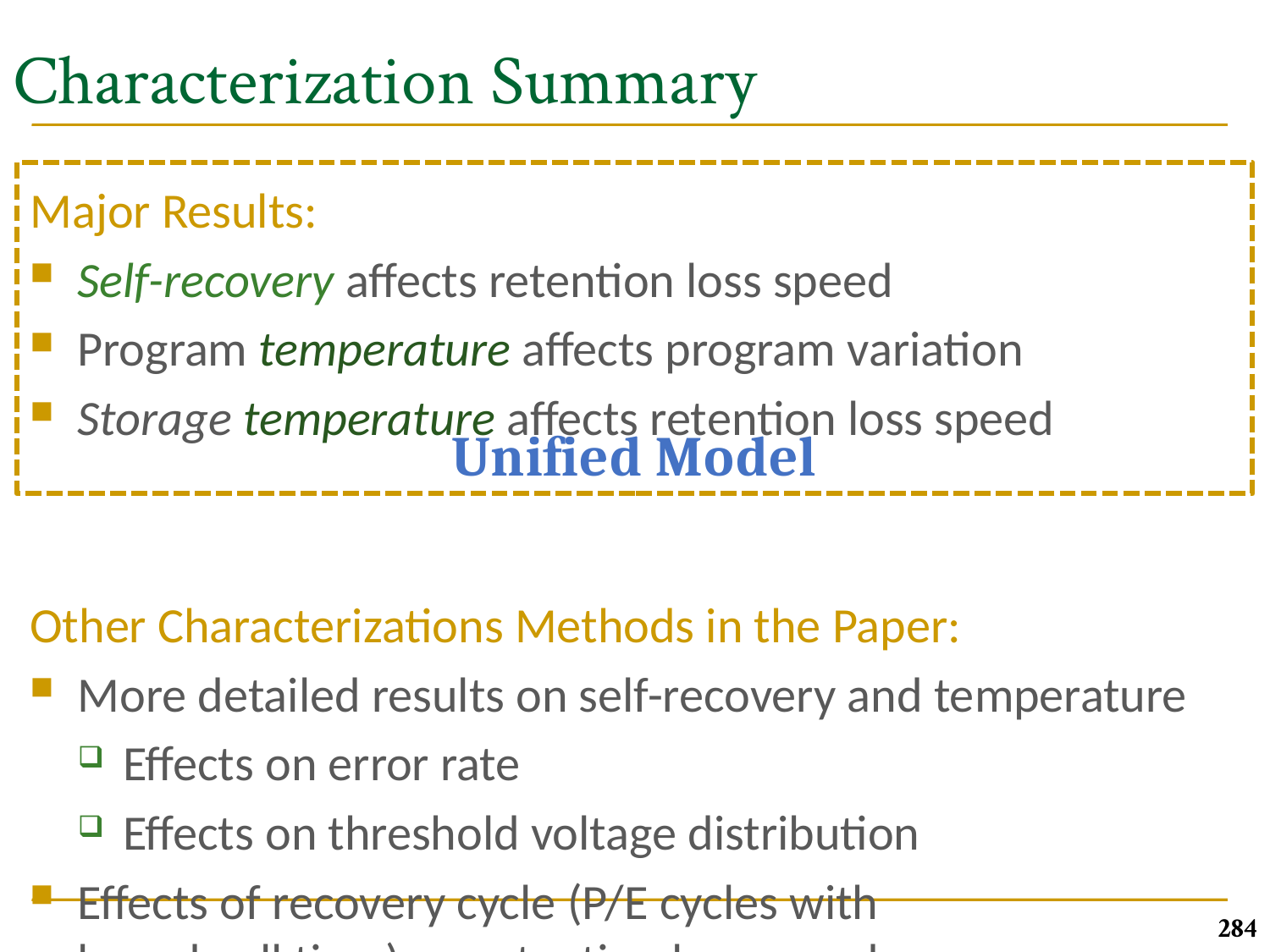

# Characterization Summary
Unified Model
Major Results:
Self-recovery affects retention loss speed
Program temperature affects program variation
Storage temperature affects retention loss speed

Other Characterizations Methods in the Paper:
More detailed results on self-recovery and temperature
Effects on error rate
Effects on threshold voltage distribution
Effects of recovery cycle (P/E cycles with
long dwell time) on retention loss speed
284